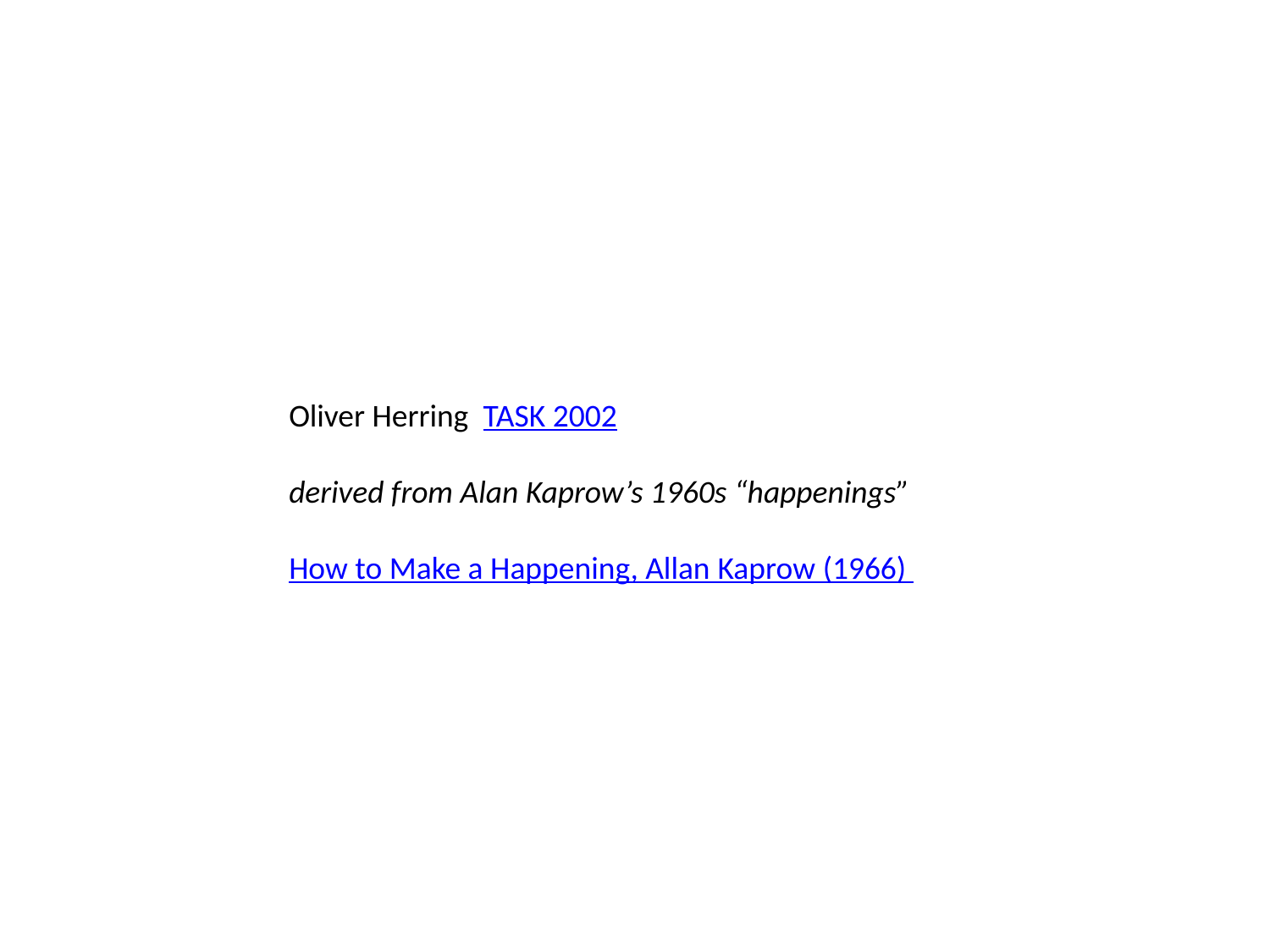

Oliver Herring  TASK 2002

derived from Alan Kaprow’s 1960s “happenings”

How to Make a Happening, Allan Kaprow (1966)